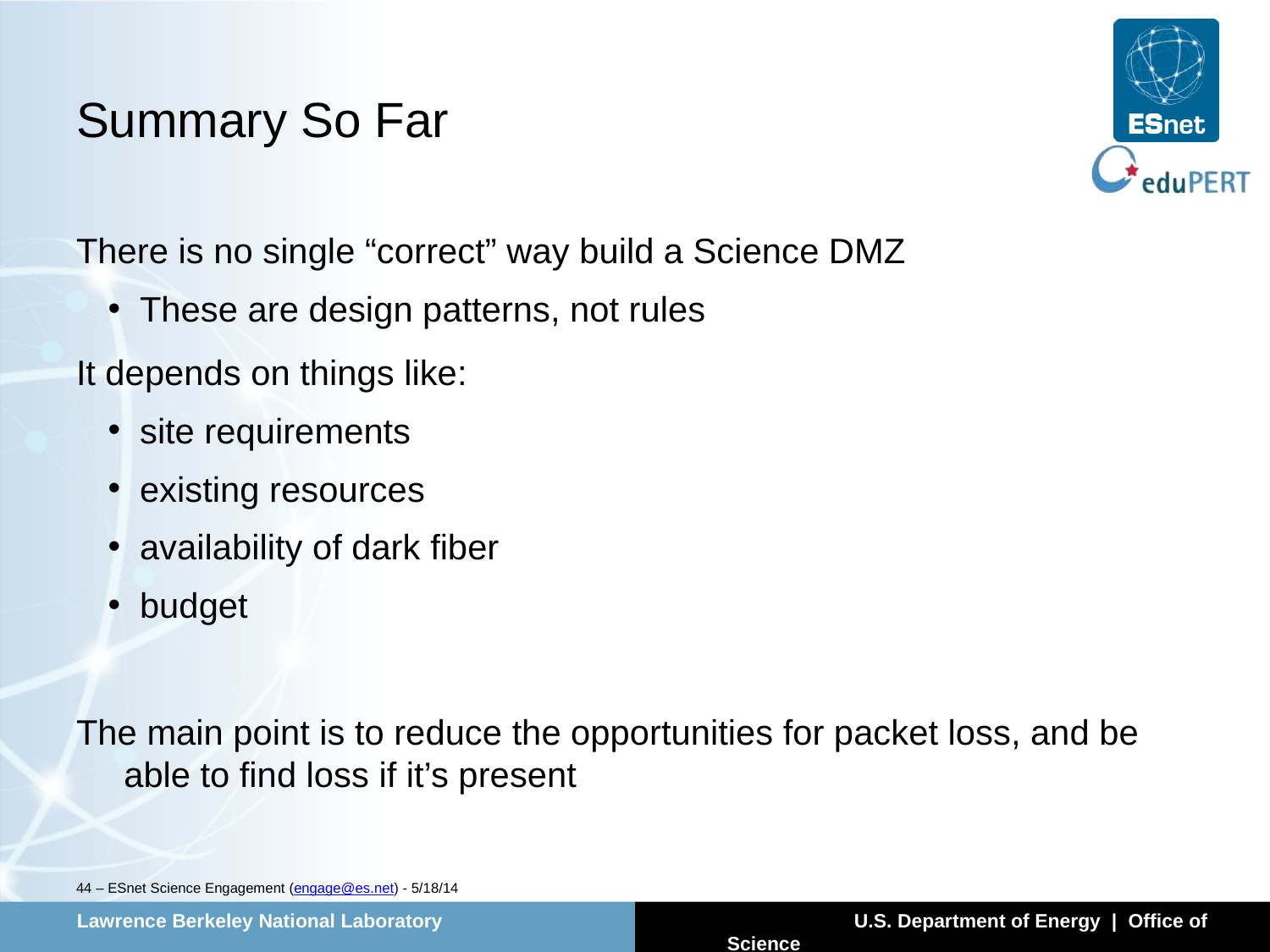

# Summary So Far
There is no single “correct” way build a Science DMZ
These are design patterns, not rules
It depends on things like:
site requirements
existing resources
availability of dark fiber
budget

The main point is to reduce the opportunities for packet loss, and be able to find loss if it’s present
44 – ESnet Science Engagement (engage@es.net) - 5/18/14